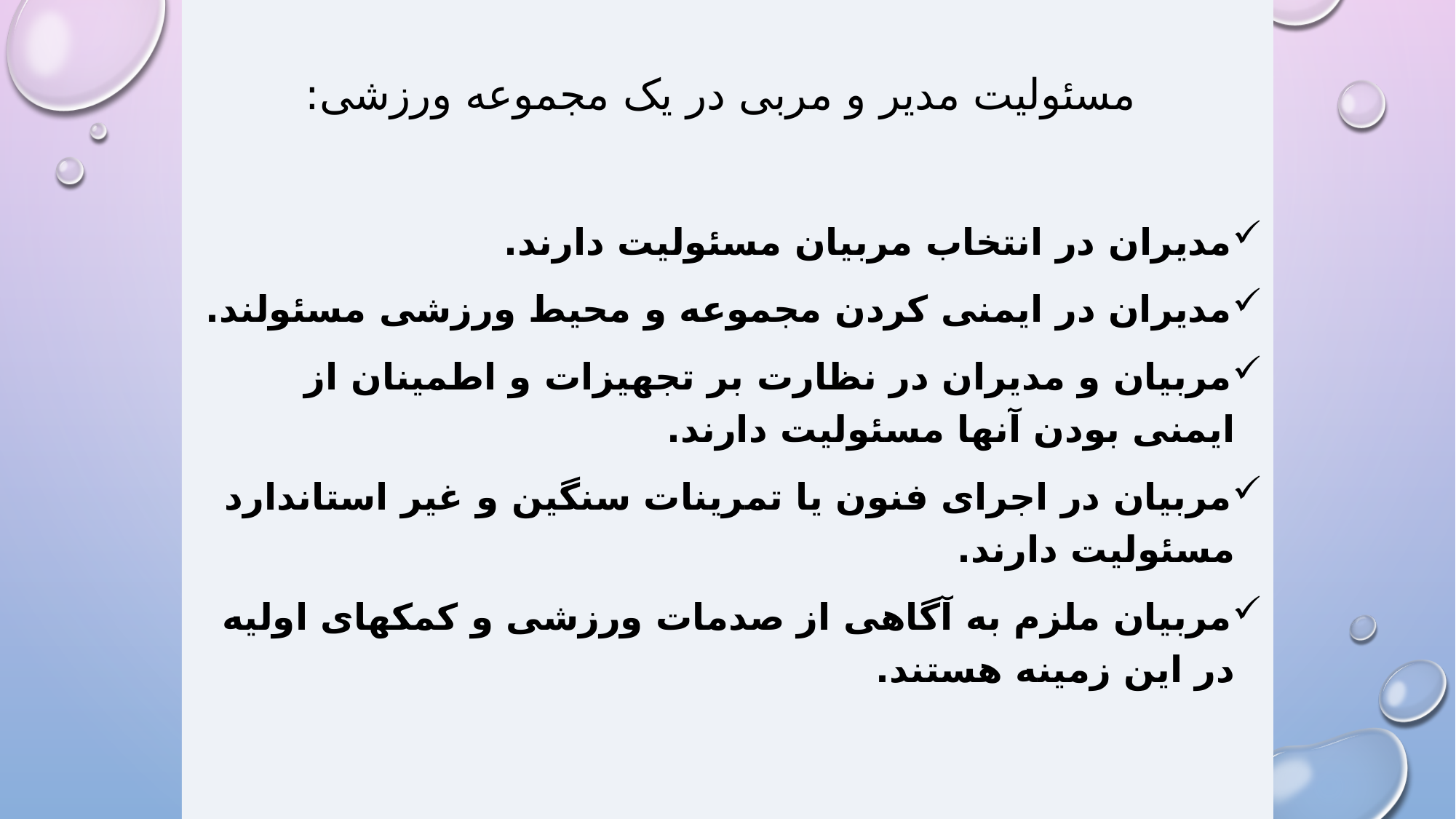

مسئولیت مدیر و مربی در یک مجموعه ورزشی:

مدیران در انتخاب مربیان مسئولیت دارند.
مدیران در ایمنی کردن مجموعه و محیط ورزشی مسئولند.
مربیان و مدیران در نظارت بر تجهیزات و اطمینان از ایمنی بودن آنها مسئولیت دارند.
مربیان در اجرای فنون یا تمرینات سنگین و غیر استاندارد مسئولیت دارند.
مربیان ملزم به آگاهی از صدمات ورزشی و کمکهای اولیه در این زمینه هستند.